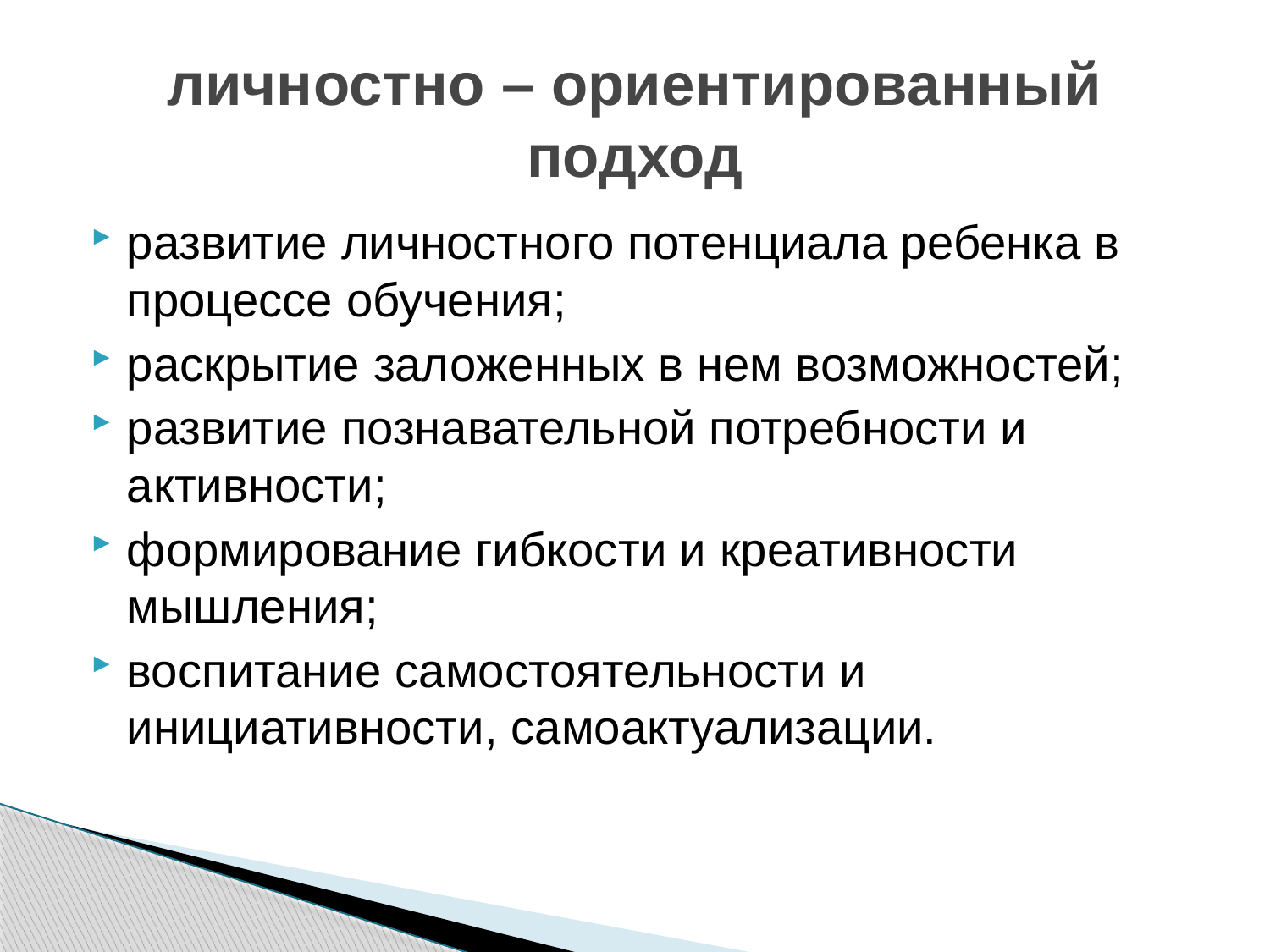

# личностно – ориентированный подход
развитие личностного потенциала ребенка в процессе обучения;
раскрытие заложенных в нем возможностей;
развитие познавательной потребности и активности;
формирование гибкости и креативности мышления;
воспитание самостоятельности и инициативности, самоактуализации.